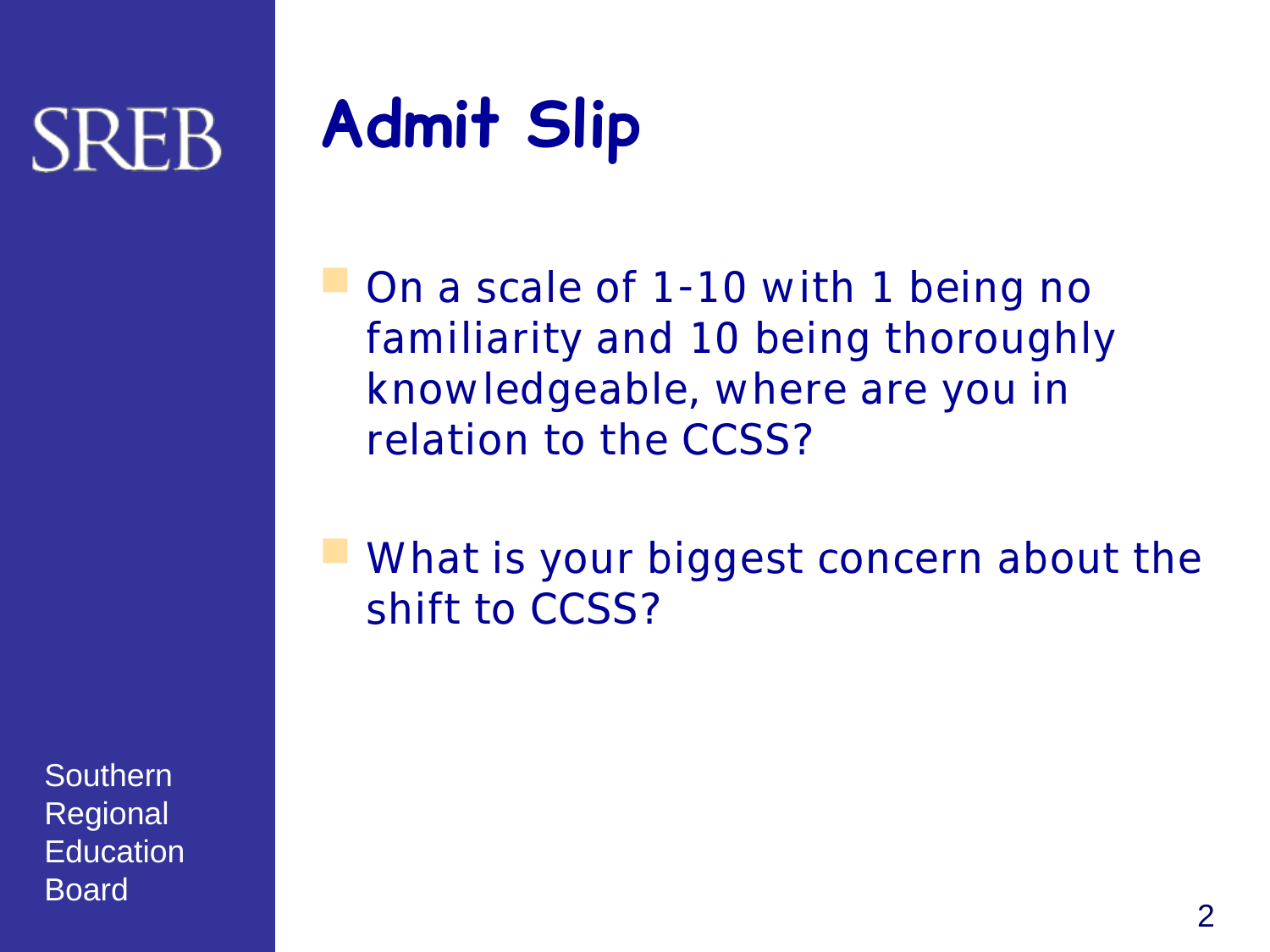

# Admit Slip
On a scale of 1-10 with 1 being no familiarity and 10 being thoroughly knowledgeable, where are you in relation to the CCSS?

What is your biggest concern about the shift to CCSS?
2